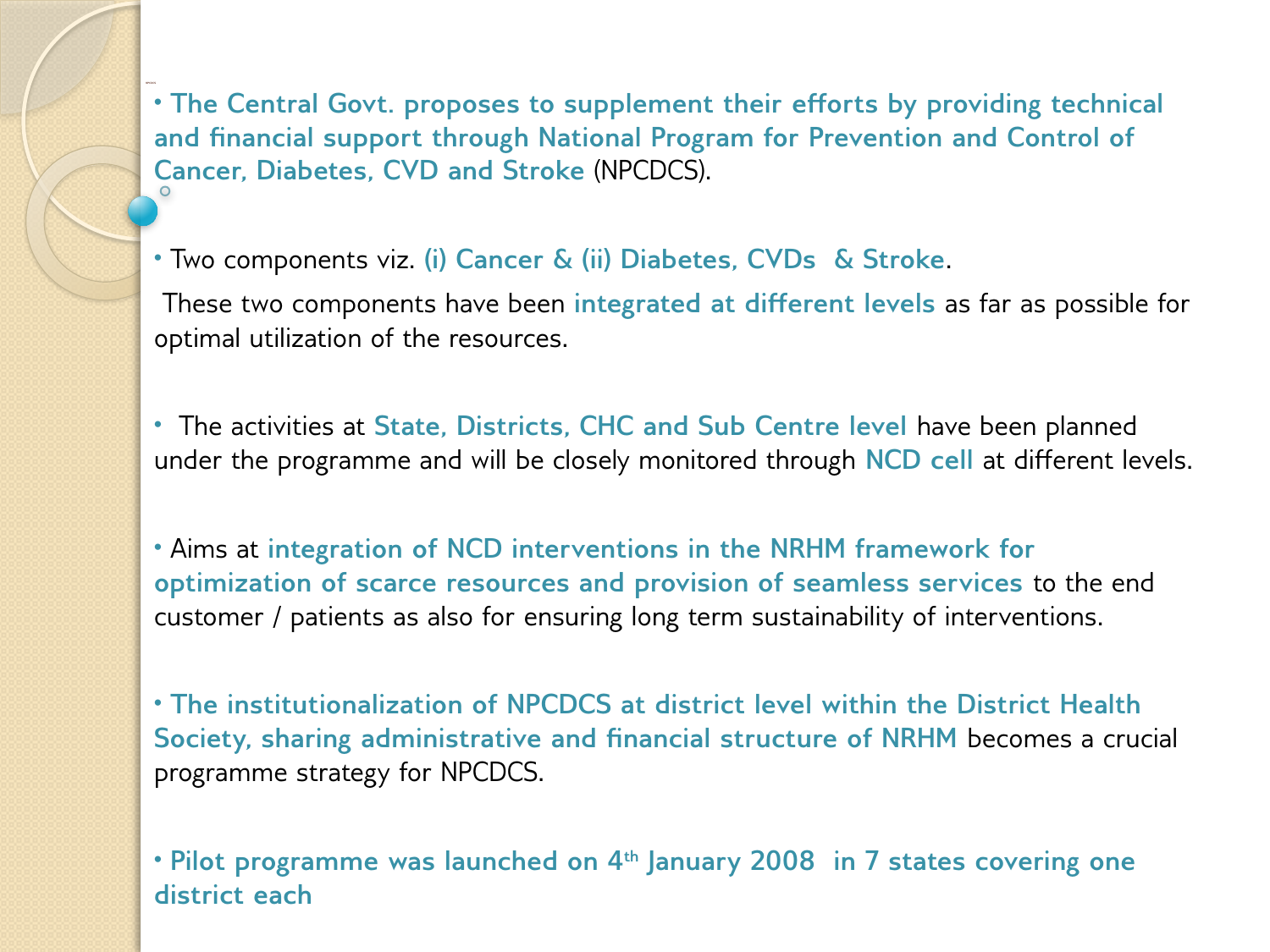

# NPCDCS
 The Central Govt. proposes to supplement their efforts by providing technical and financial support through National Program for Prevention and Control of Cancer, Diabetes, CVD and Stroke (NPCDCS).

 Two components viz. (i) Cancer & (ii) Diabetes, CVDs  & Stroke.
 These two components have been integrated at different levels as far as possible for optimal utilization of the resources.

  The activities at State, Districts, CHC and Sub Centre level have been planned under the programme and will be closely monitored through NCD cell at different levels.

 Aims at integration of NCD interventions in the NRHM framework for optimization of scarce resources and provision of seamless services to the end customer / patients as also for ensuring long term sustainability of interventions.

 The institutionalization of NPCDCS at district level within the District Health Society, sharing administrative and financial structure of NRHM becomes a crucial programme strategy for NPCDCS.

 Pilot programme was launched on 4th January 2008  in 7 states covering one district each